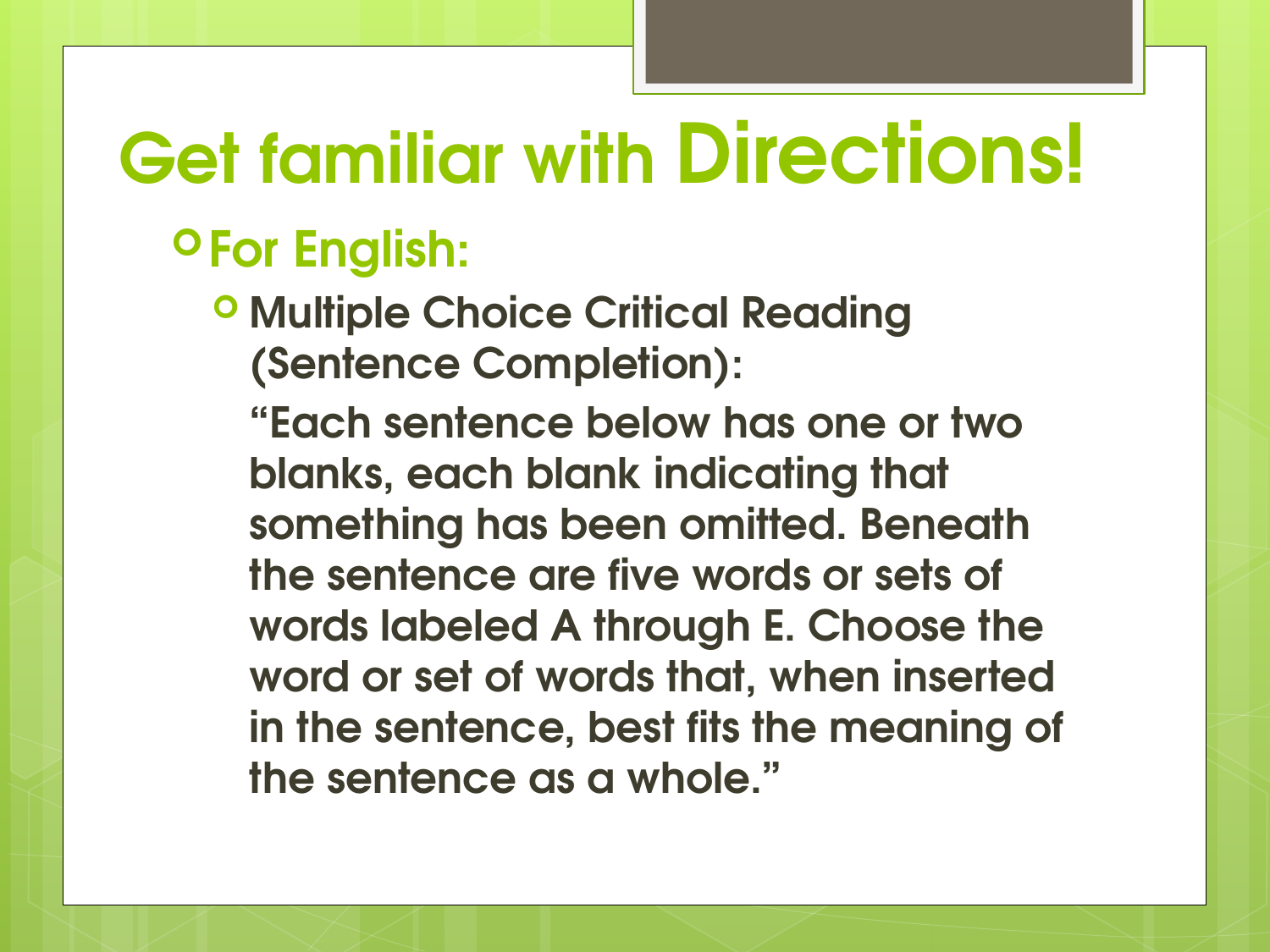

# Get familiar with Directions!
For English:
Multiple Choice Critical Reading (Sentence Completion):
	“Each sentence below has one or two blanks, each blank indicating that something has been omitted. Beneath the sentence are five words or sets of words labeled A through E. Choose the word or set of words that, when inserted in the sentence, best fits the meaning of the sentence as a whole.”